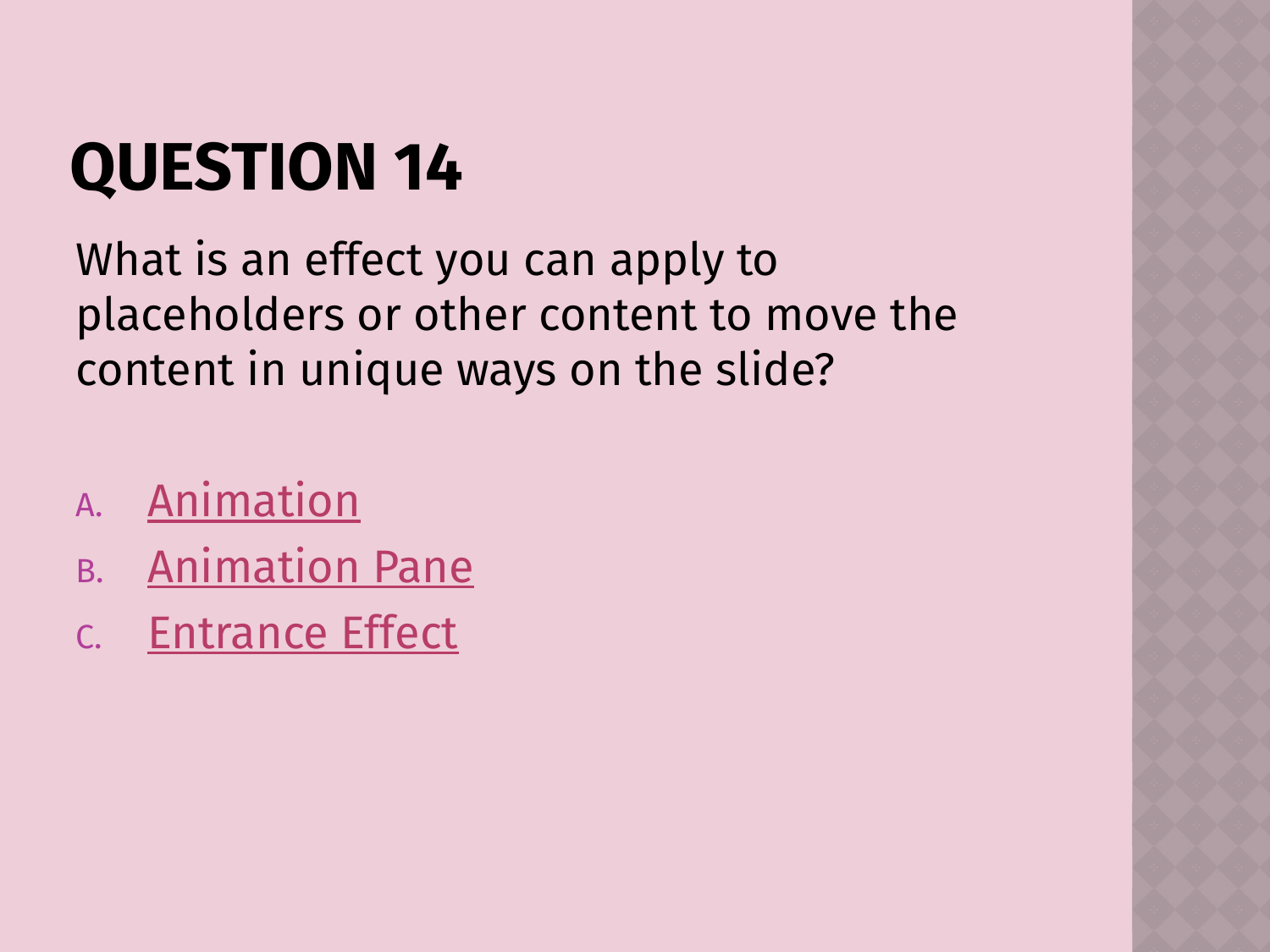

# Question 14
What is an effect you can apply to placeholders or other content to move the content in unique ways on the slide?

Animation
Animation Pane
Entrance Effect